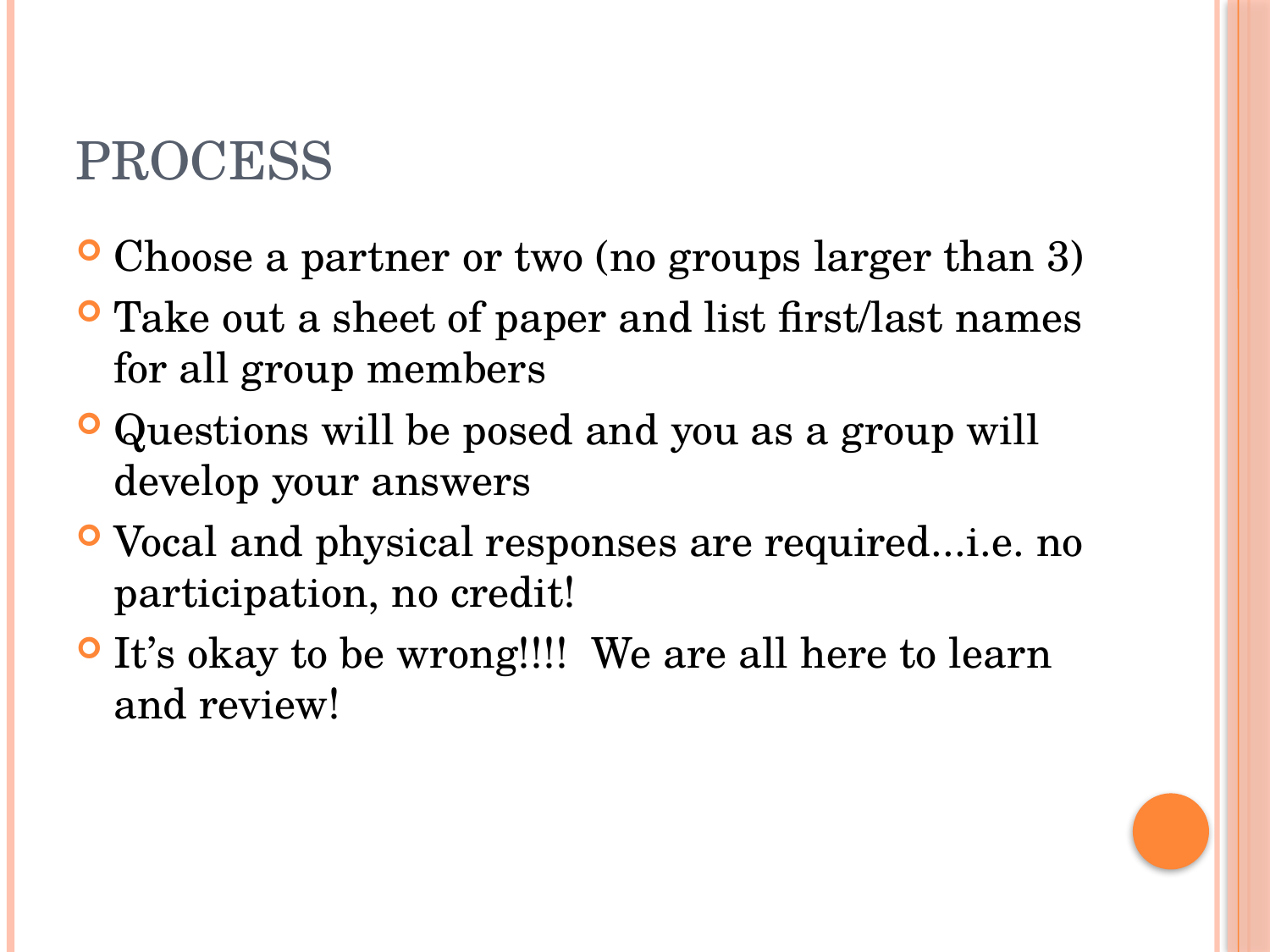

# Process
Choose a partner or two (no groups larger than 3)
Take out a sheet of paper and list first/last names for all group members
Questions will be posed and you as a group will develop your answers
Vocal and physical responses are required...i.e. no participation, no credit!
It’s okay to be wrong!!!!  We are all here to learn and review!